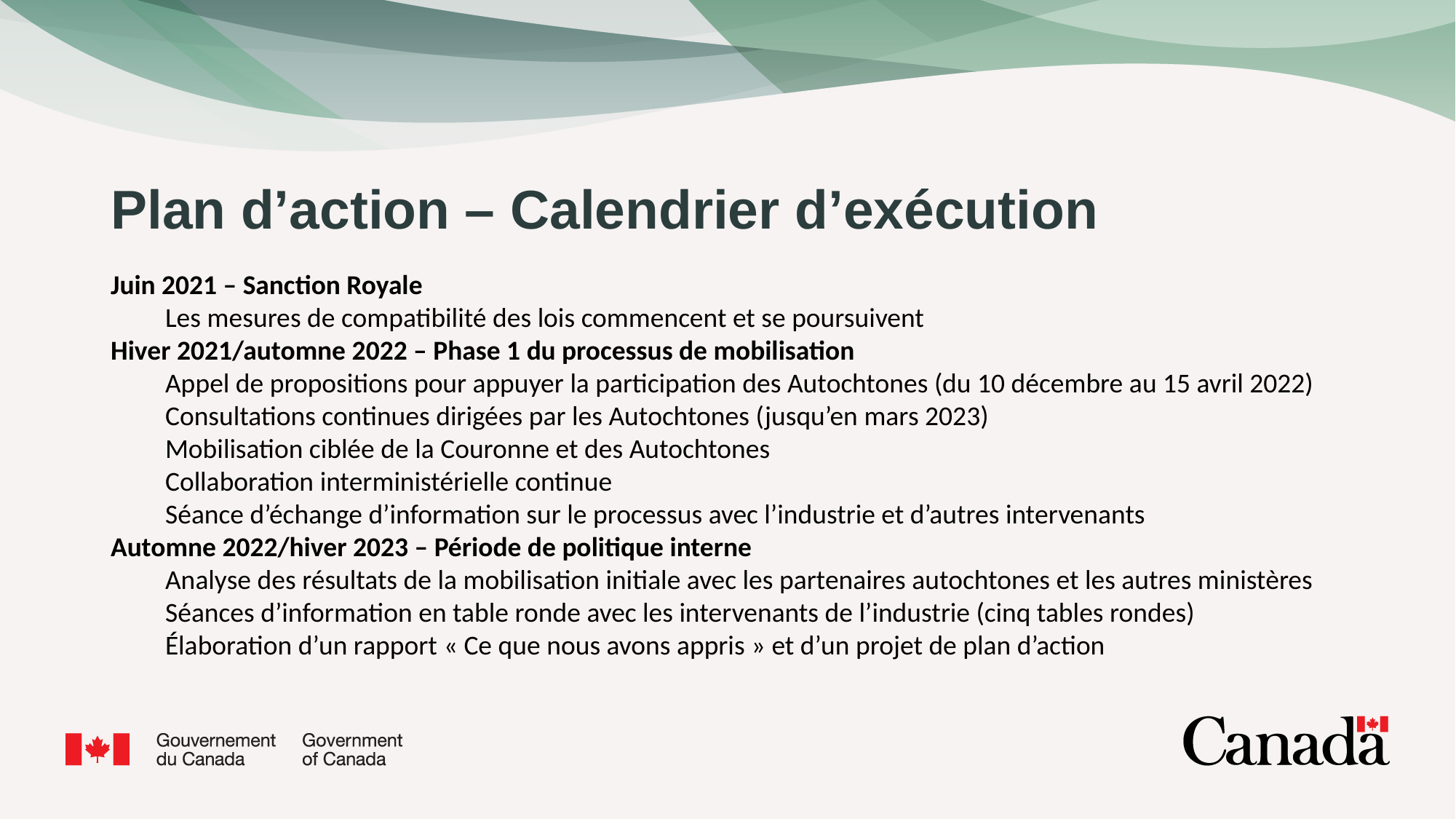

# Plan d’action – Calendrier d’exécution
Juin 2021 – Sanction Royale
Les mesures de compatibilité des lois commencent et se poursuivent
Hiver 2021/automne 2022 – Phase 1 du processus de mobilisation
Appel de propositions pour appuyer la participation des Autochtones (du 10 décembre au 15 avril 2022)
Consultations continues dirigées par les Autochtones (jusqu’en mars 2023)
Mobilisation ciblée de la Couronne et des Autochtones
Collaboration interministérielle continue
Séance d’échange d’information sur le processus avec l’industrie et d’autres intervenants
Automne 2022/hiver 2023 – Période de politique interne
Analyse des résultats de la mobilisation initiale avec les partenaires autochtones et les autres ministères
Séances d’information en table ronde avec les intervenants de l’industrie (cinq tables rondes)
Élaboration d’un rapport « Ce que nous avons appris » et d’un projet de plan d’action